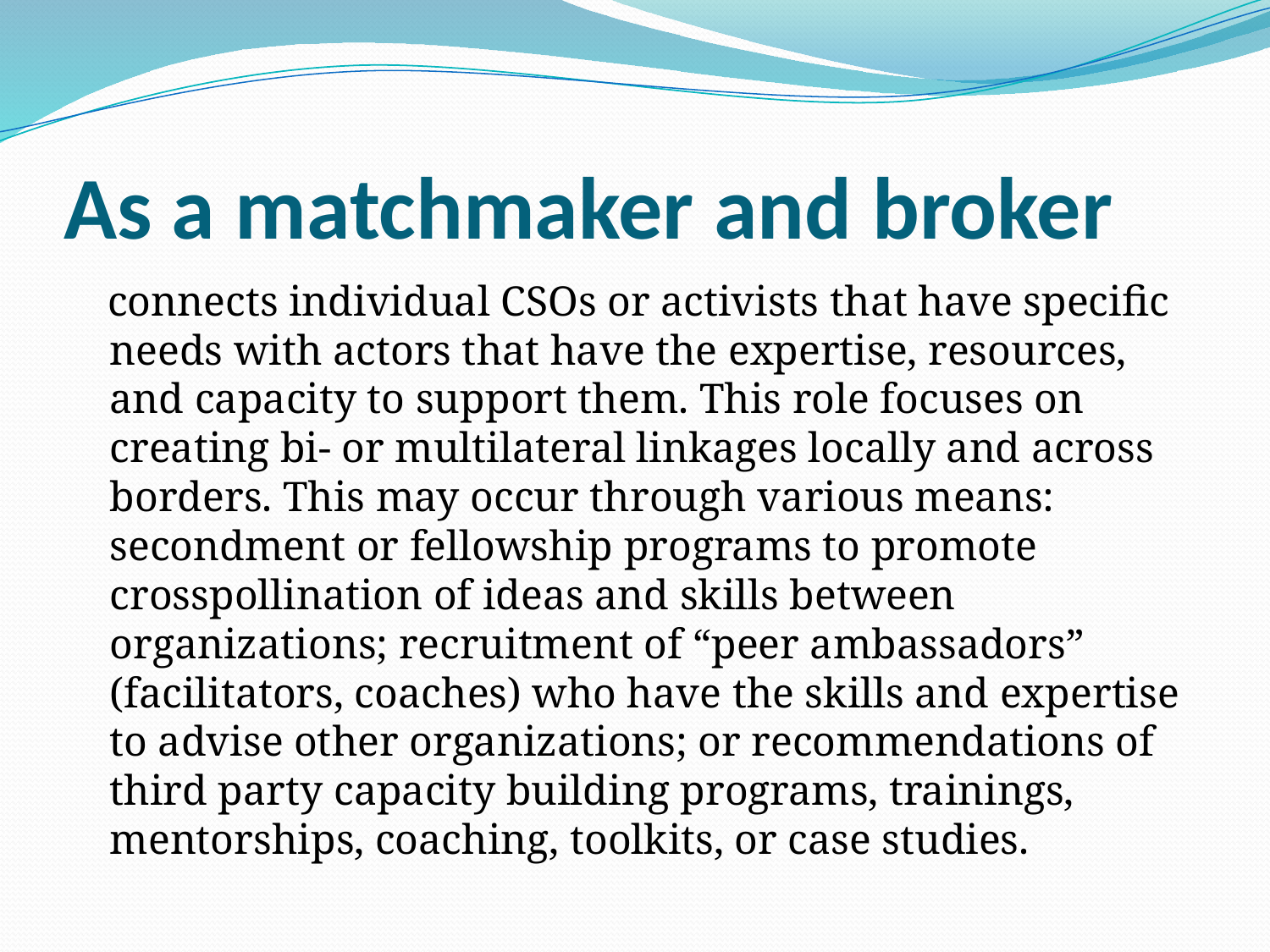

# As a matchmaker and broker
   connects individual CSOs or activists that have specific needs with actors that have the expertise, resources, and capacity to support them. This role focuses on creating bi- or multilateral linkages locally and across borders. This may occur through various means: secondment or fellowship programs to promote crosspollination of ideas and skills between organizations; recruitment of “peer ambassadors” (facilitators, coaches) who have the skills and expertise to advise other organizations; or recommendations of third party capacity building programs, trainings, mentorships, coaching, toolkits, or case studies.